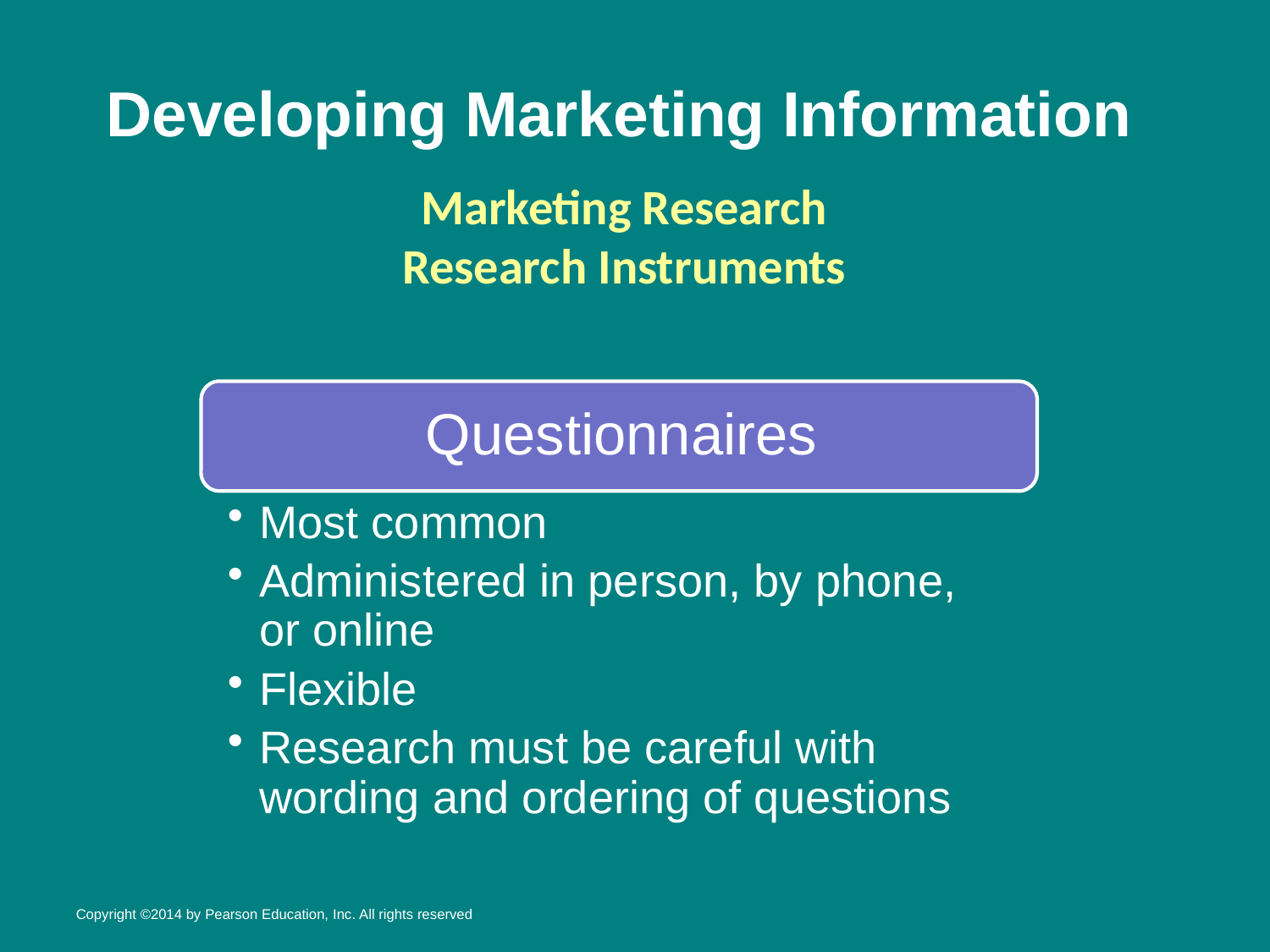

# Developing Marketing Information
Marketing Research
Research Instruments

Questionnaires
Most common
Administered in person, by phone, or online
Flexible
Research must be careful with wording and ordering of questions
Copyright ©2014 by Pearson Education, Inc. All rights reserved